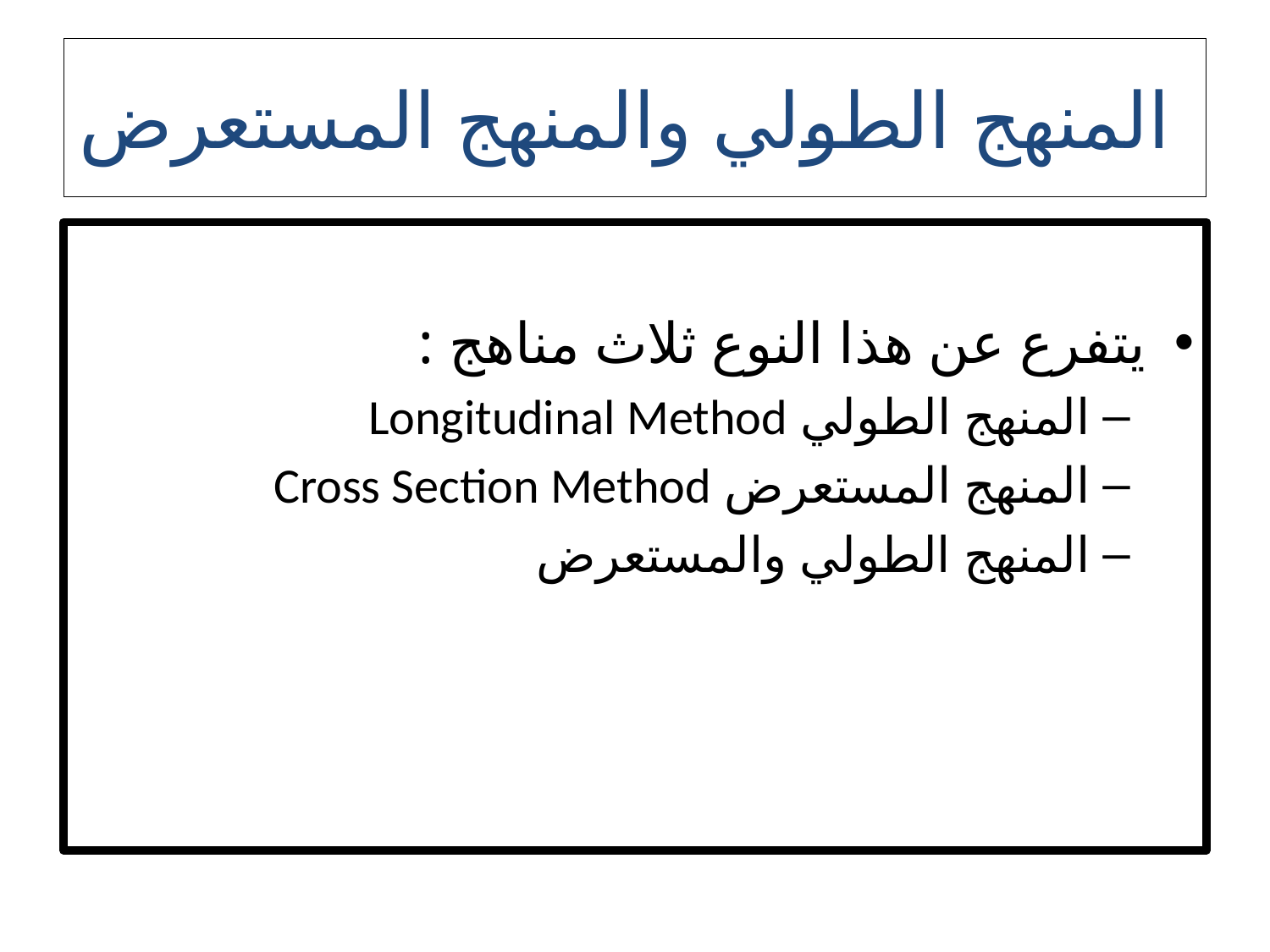

# المنهج الطولي والمنهج المستعرض

يتفرع عن هذا النوع ثلاث مناهج :
المنهج الطولي Longitudinal Method
المنهج المستعرض Cross Section Method
المنهج الطولي والمستعرض